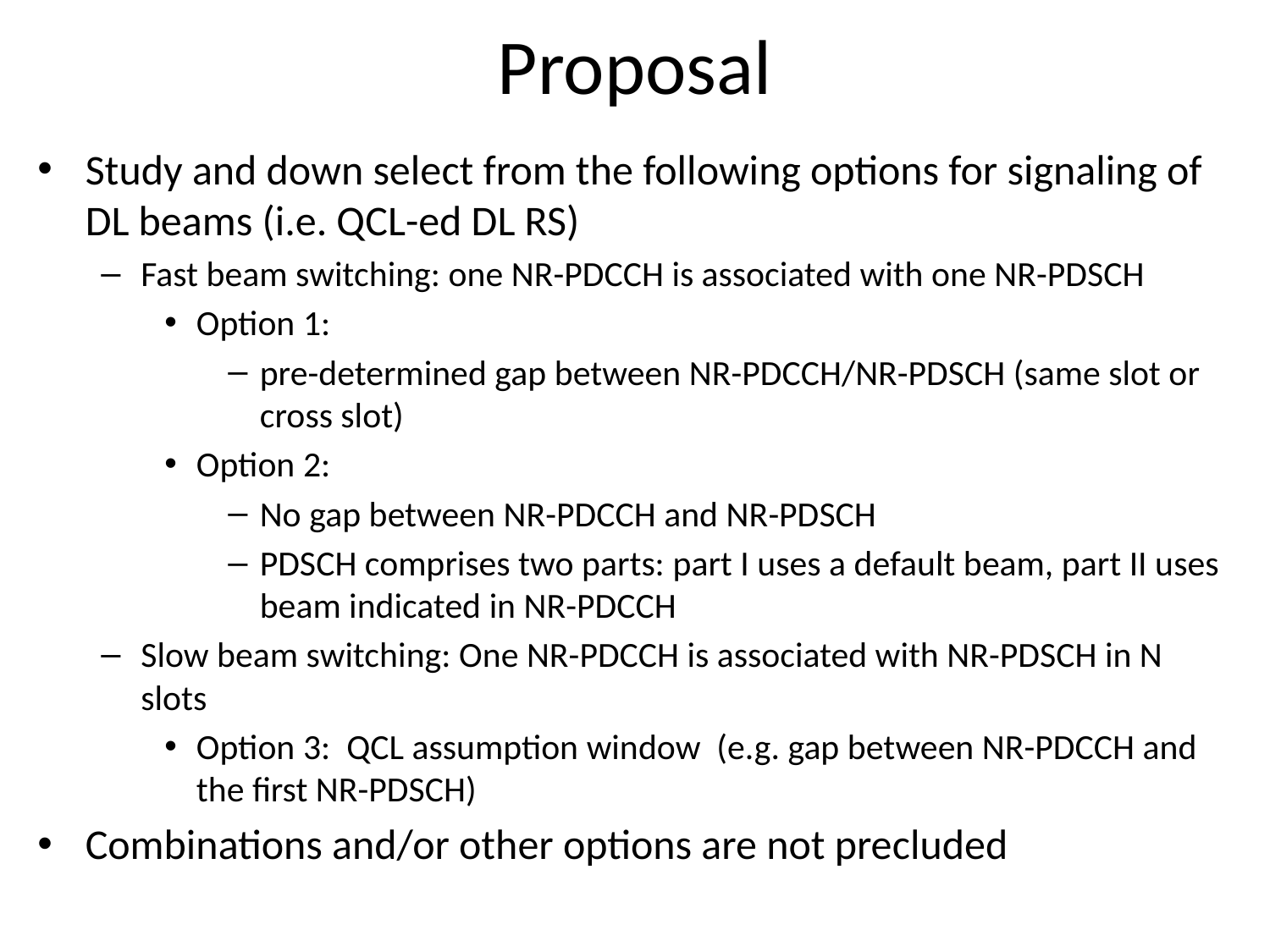

# Proposal
Study and down select from the following options for signaling of DL beams (i.e. QCL-ed DL RS)
Fast beam switching: one NR-PDCCH is associated with one NR-PDSCH
Option 1:
pre-determined gap between NR-PDCCH/NR-PDSCH (same slot or cross slot)
Option 2:
No gap between NR-PDCCH and NR-PDSCH
PDSCH comprises two parts: part I uses a default beam, part II uses beam indicated in NR-PDCCH
Slow beam switching: One NR-PDCCH is associated with NR-PDSCH in N slots
Option 3:  QCL assumption window  (e.g. gap between NR-PDCCH and the first NR-PDSCH)
Combinations and/or other options are not precluded